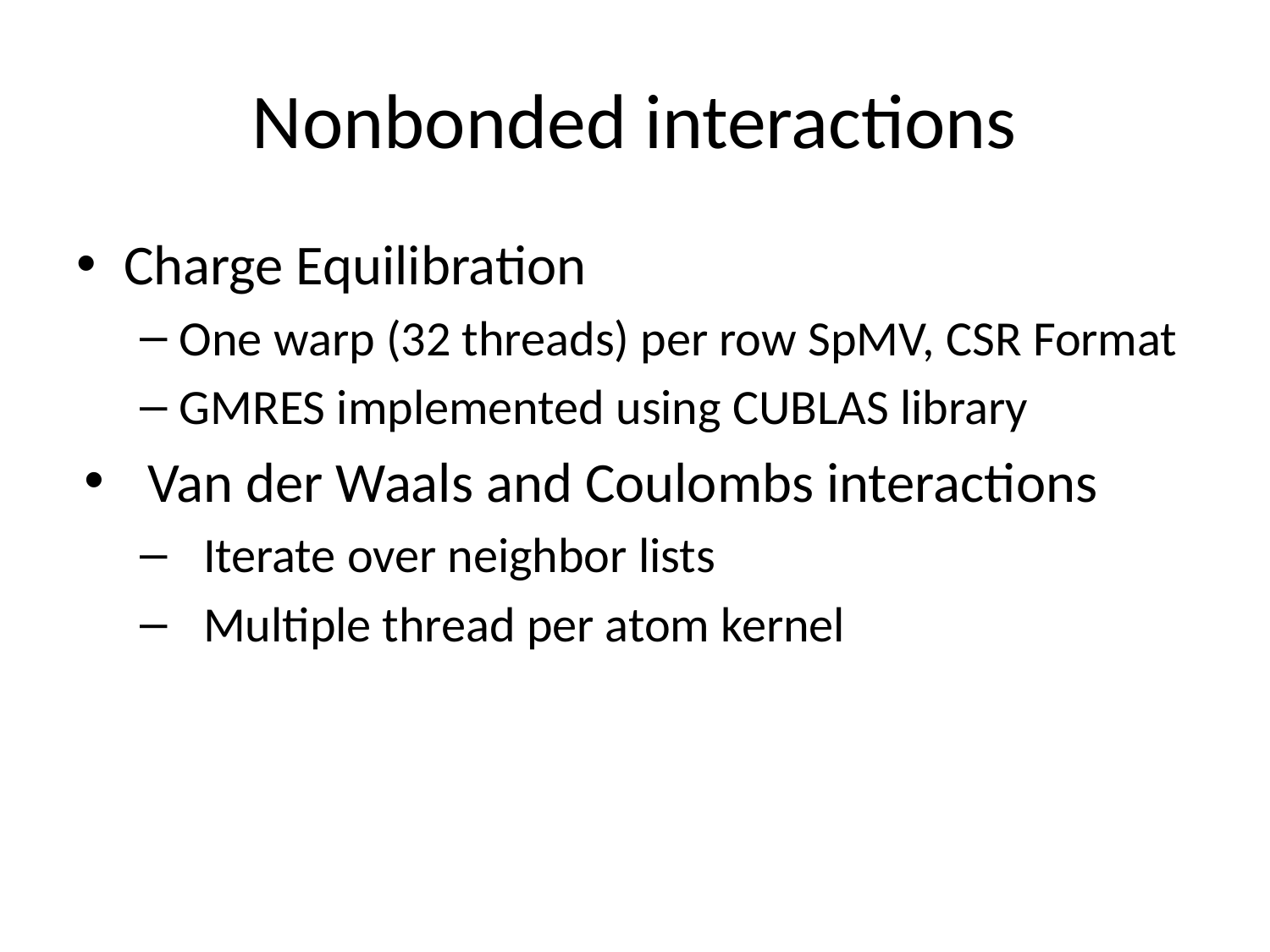

# Nonbonded interactions
Charge Equilibration
One warp (32 threads) per row SpMV, CSR Format
GMRES implemented using CUBLAS library
Van der Waals and Coulombs interactions
Iterate over neighbor lists
Multiple thread per atom kernel